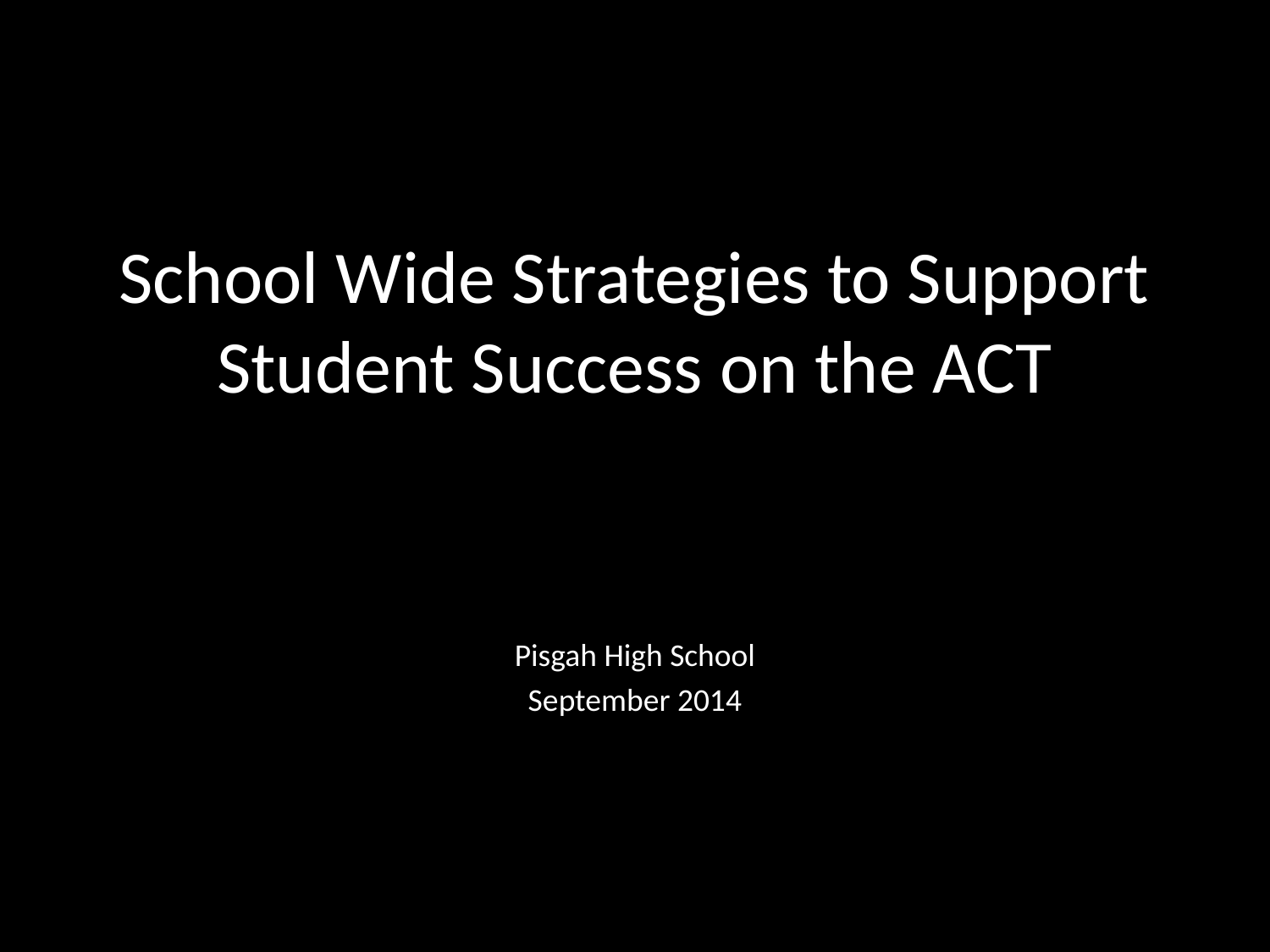

# School Wide Strategies to Support Student Success on the ACT

Pisgah High School
September 2014